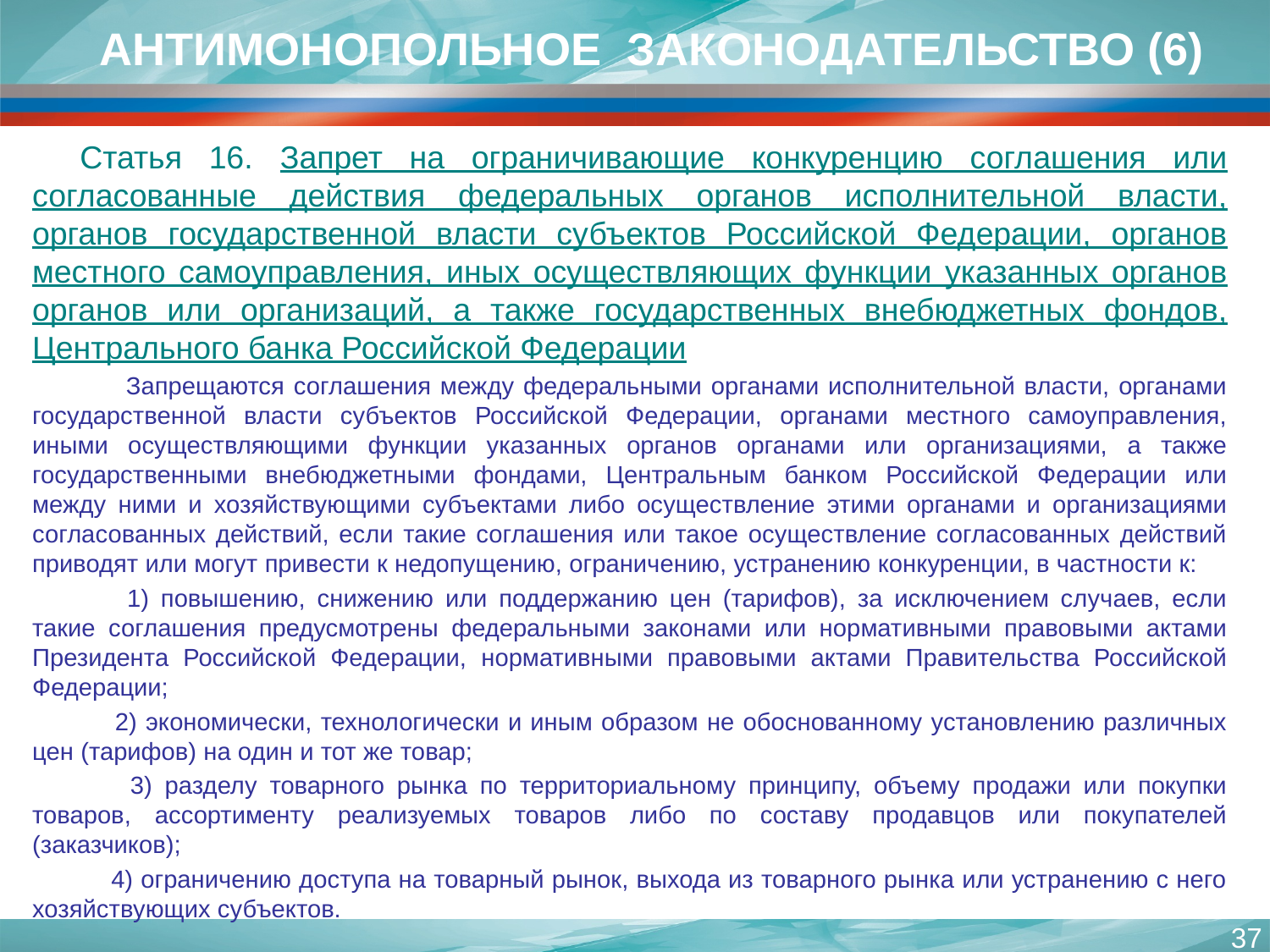

АНТИМОНОПОЛЬНОЕ  ЗАКОНОДАТЕЛЬСТВО (6)
Статья 16. Запрет на ограничивающие конкуренцию соглашения или согласованные действия федеральных органов исполнительной власти, органов государственной власти субъектов Российской Федерации, органов местного самоуправления, иных осуществляющих функции указанных органов органов или организаций, а также государственных внебюджетных фондов, Центрального банка Российской Федерации
     Запрещаются соглашения между федеральными органами исполнительной власти, органами государственной власти субъектов Российской Федерации, органами местного самоуправления, иными осуществляющими функции указанных органов органами или организациями, а также государственными внебюджетными фондами, Центральным банком Российской Федерации или между ними и хозяйствующими субъектами либо осуществление этими органами и организациями согласованных действий, если такие соглашения или такое осуществление согласованных действий приводят или могут привести к недопущению, ограничению, устранению конкуренции, в частности к:
    1) повышению, снижению или поддержанию цен (тарифов), за исключением случаев, если такие соглашения предусмотрены федеральными законами или нормативными правовыми актами Президента Российской Федерации, нормативными правовыми актами Правительства Российской Федерации;
    2) экономически, технологически и иным образом не обоснованному установлению различных цен (тарифов) на один и тот же товар;
    3) разделу товарного рынка по территориальному принципу, объему продажи или покупки товаров, ассортименту реализуемых товаров либо по составу продавцов или покупателей (заказчиков);
    4) ограничению доступа на товарный рынок, выхода из товарного рынка или устранению с него хозяйствующих субъектов.
37